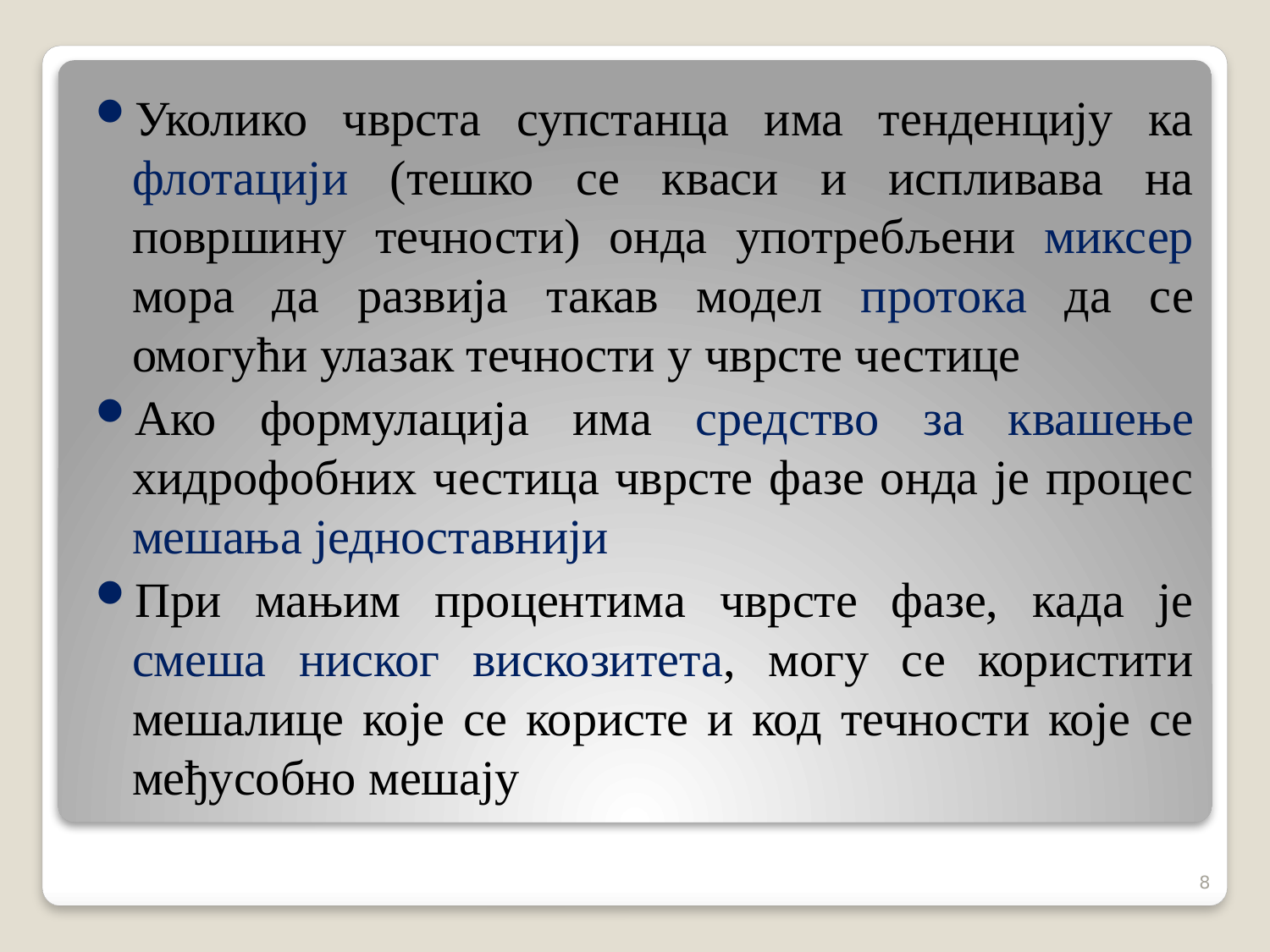

Уколико чврста супстанца има тенденцију ка флотацији (тешко се кваси и испливава на површину течности) онда употребљени миксер мора да развија такав модел протока да се омогући улазак течности у чврсте честице
Ако формулација има средство за квашење хидрофобних честица чврсте фазе онда је процес мешања једноставнији
При мањим процентима чврсте фазе, када је смеша ниског вискозитета, могу се користити мешалице које се користе и код течности које се међусобно мешају

8